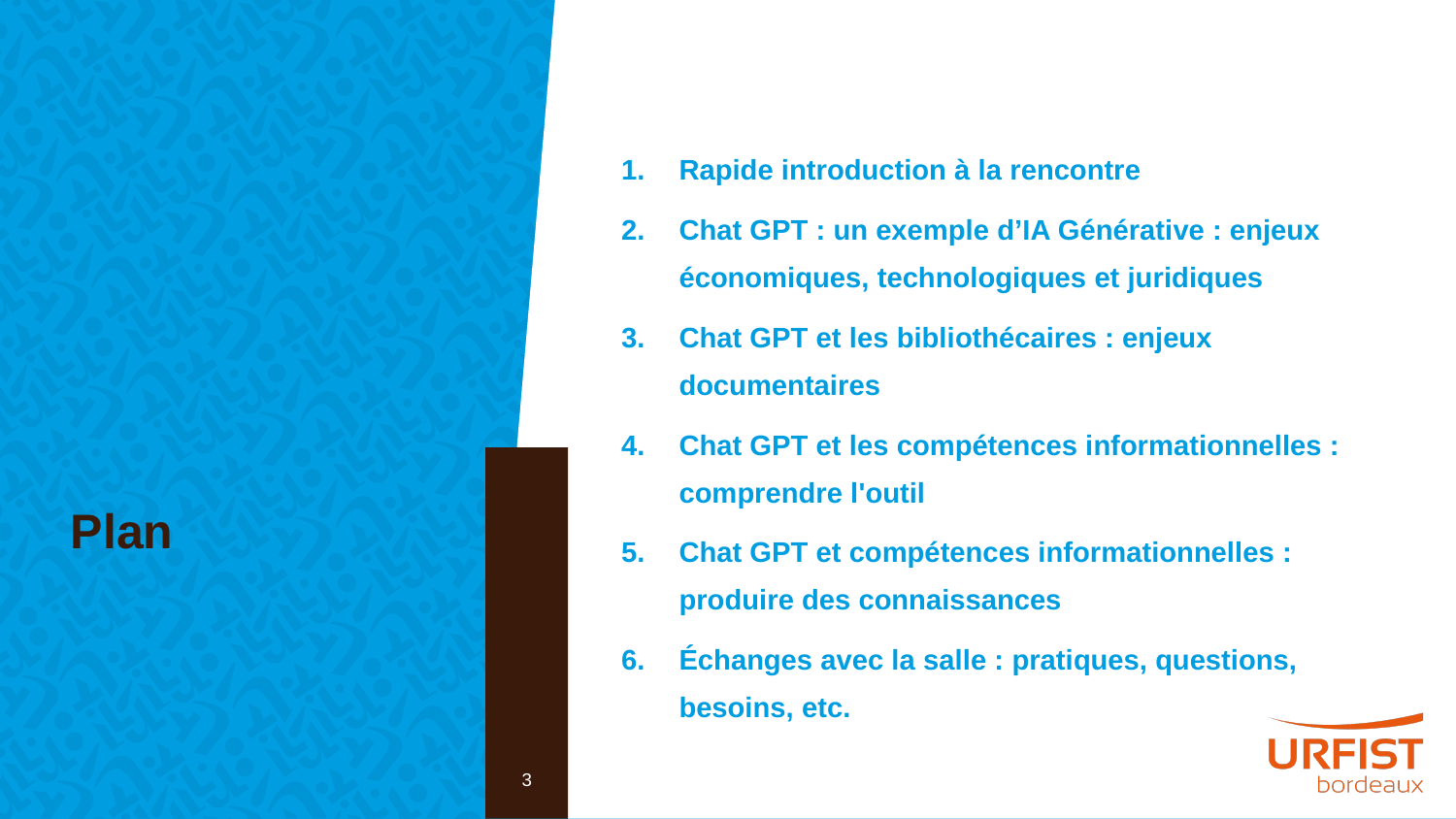

Plan

Rapide introduction à la rencontre
Chat GPT : un exemple d’IA Générative : enjeux économiques, technologiques et juridiques
Chat GPT et les bibliothécaires : enjeux documentaires
Chat GPT et les compétences informationnelles : comprendre l'outil
Chat GPT et compétences informationnelles : produire des connaissances
Échanges avec la salle : pratiques, questions, besoins, etc.
3